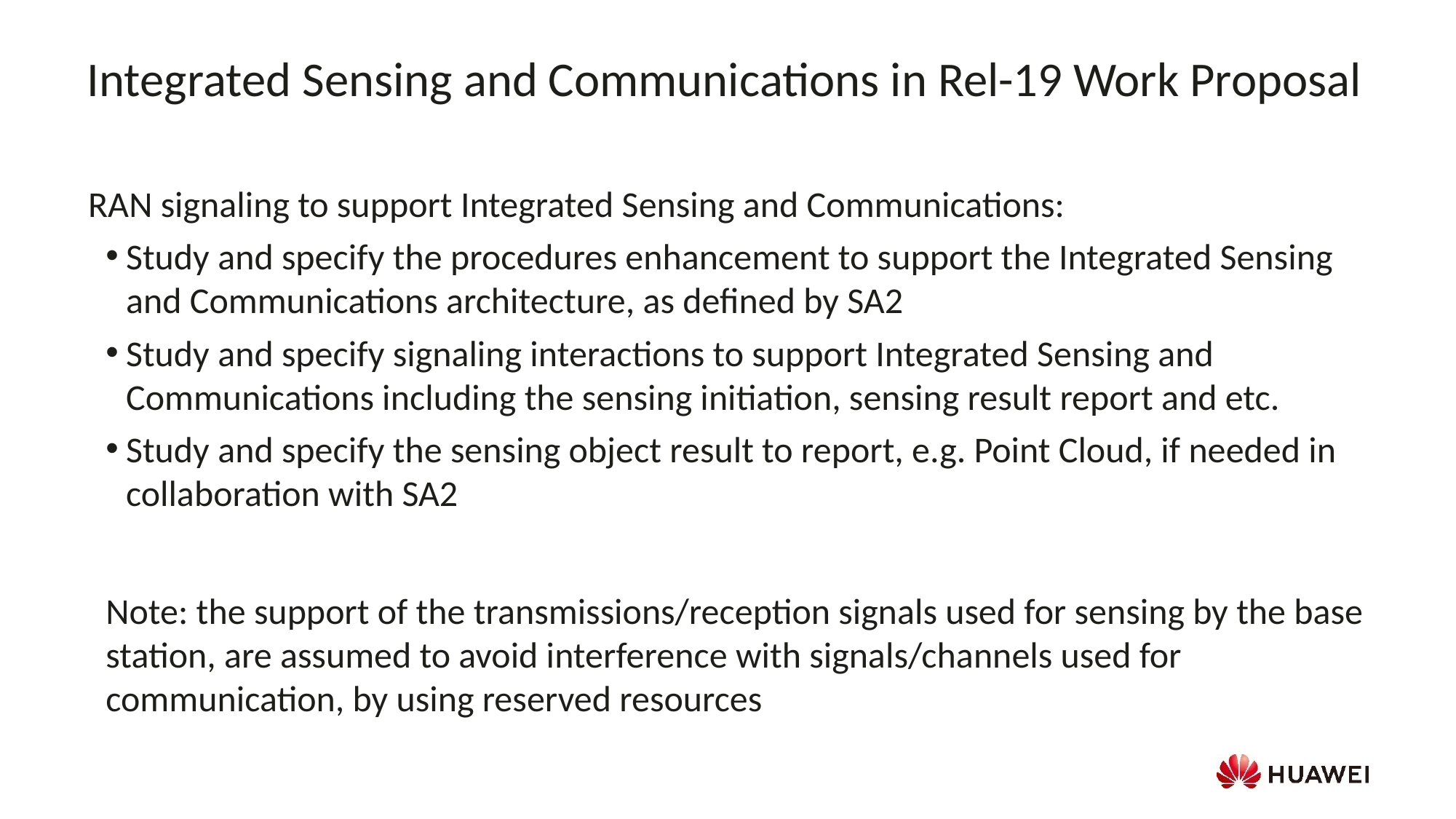

Integrated Sensing and Communications in Rel-19 Work Proposal
RAN signaling to support Integrated Sensing and Communications:
Study and specify the procedures enhancement to support the Integrated Sensing and Communications architecture, as defined by SA2
Study and specify signaling interactions to support Integrated Sensing and Communications including the sensing initiation, sensing result report and etc.
Study and specify the sensing object result to report, e.g. Point Cloud, if needed in collaboration with SA2

Note: the support of the transmissions/reception signals used for sensing by the base station, are assumed to avoid interference with signals/channels used for communication, by using reserved resources